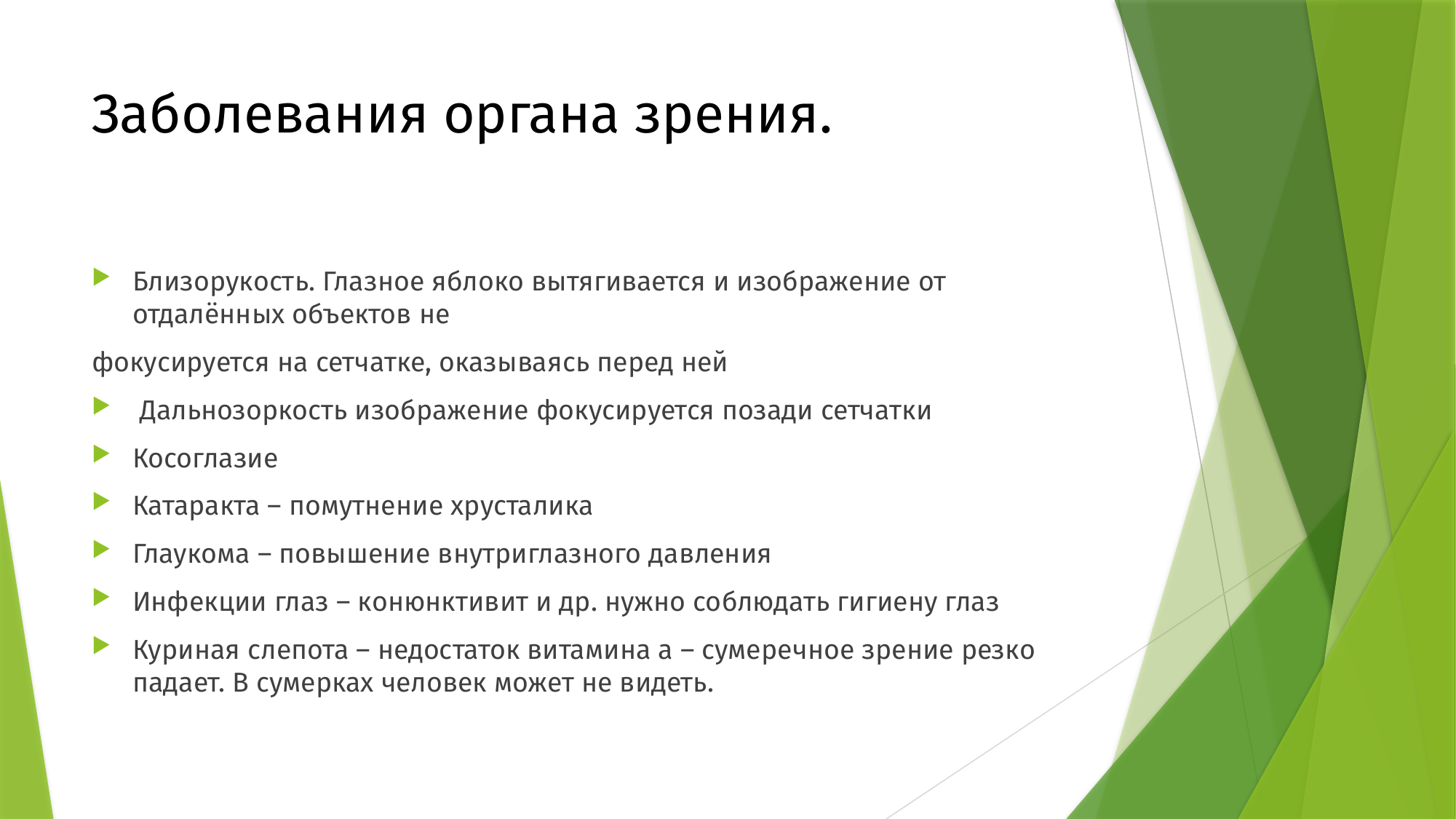

# Заболевания органа зрения.
Близорукость. Глазное яблоко вытягивается и изображение от отдалённых объектов не
фокусируется на сетчатке, оказываясь перед ней
 Дальнозоркость изображение фокусируется позади сетчатки
Косоглазие
Катаракта – помутнение хрусталика
Глаукома – повышение внутриглазного давления
Инфекции глаз – конюнктивит и др. нужно соблюдать гигиену глаз
Куриная слепота – недостаток витамина а – сумеречное зрение резко падает. В сумерках человек может не видеть.